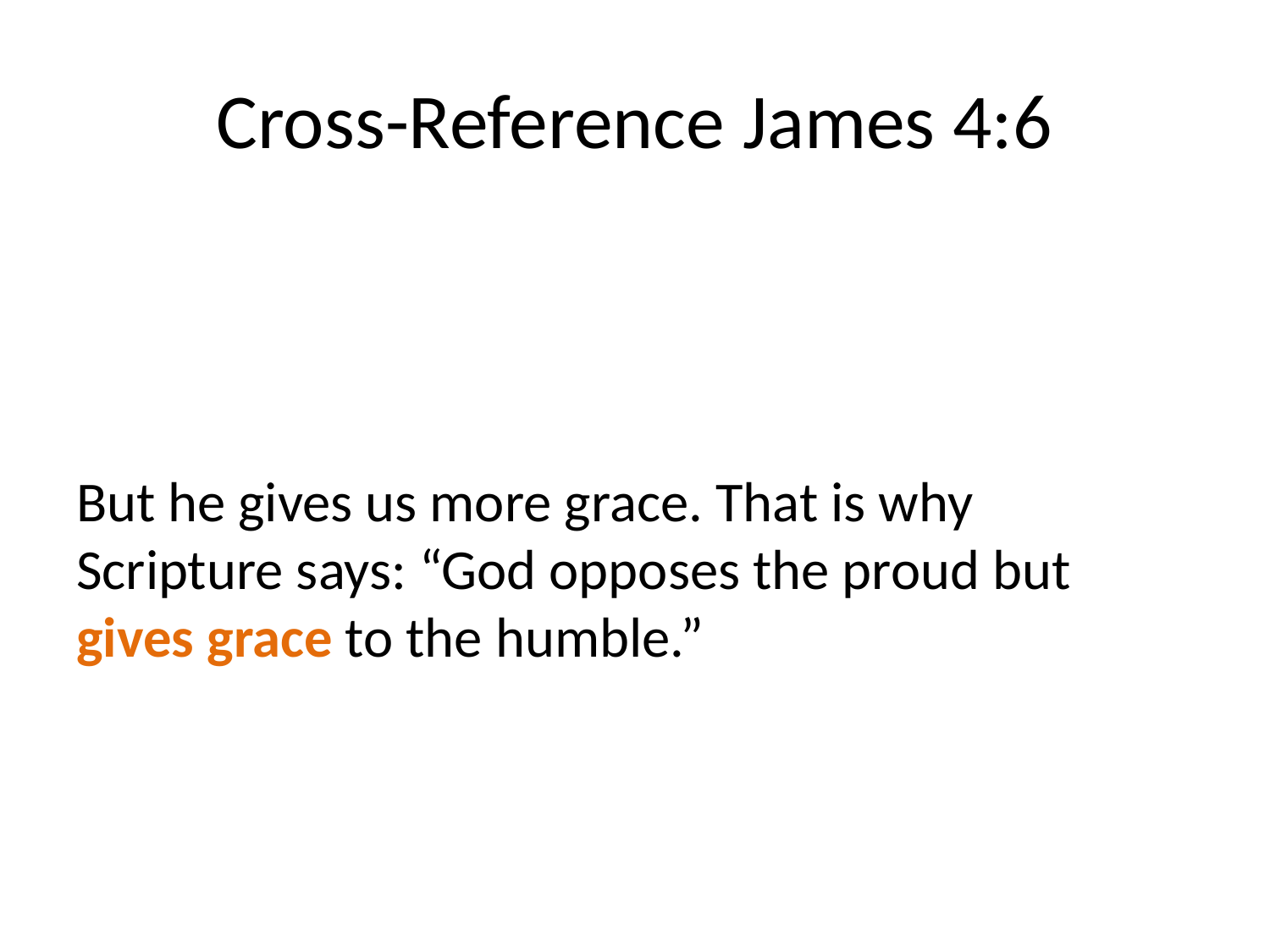

# Cross-Reference James 4:6

But he gives us more grace. That is why Scripture says: “God opposes the proud but gives grace to the humble.”